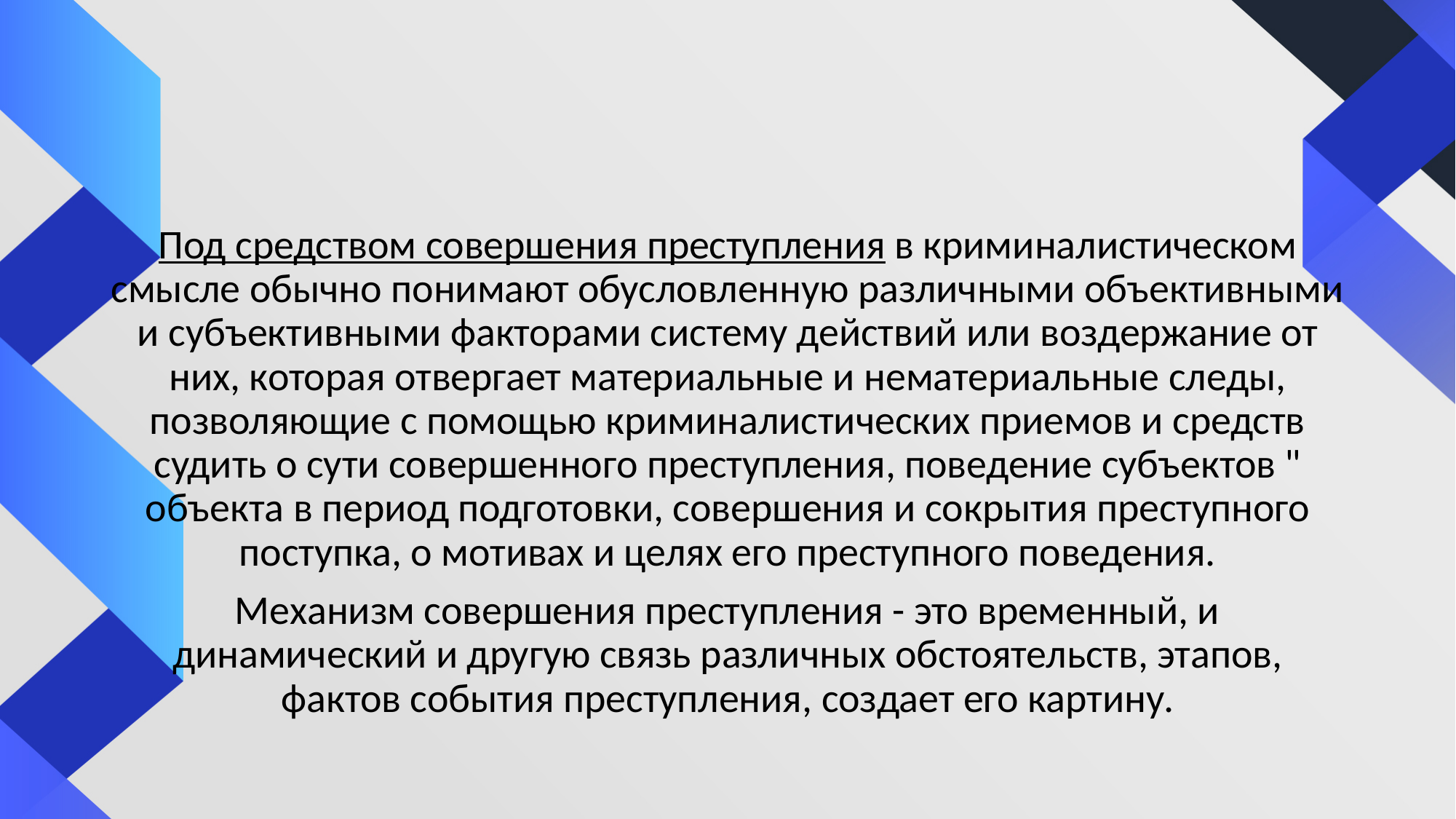

#
Под средством совершения преступления в криминалистическом смысле обычно понимают обусловленную различными объективными и субъективными факторами систему действий или воздержание от них, которая отвергает материальные и нематериальные следы, позволяющие с помощью криминалистических приемов и средств судить о сути совершенного преступления, поведение субъектов " объекта в период подготовки, совершения и сокрытия преступного поступка, о мотивах и целях его преступного поведения.
Механизм совершения преступления - это временный, и динамический и другую связь различных обстоятельств, этапов, фактов события преступления, создает его картину.